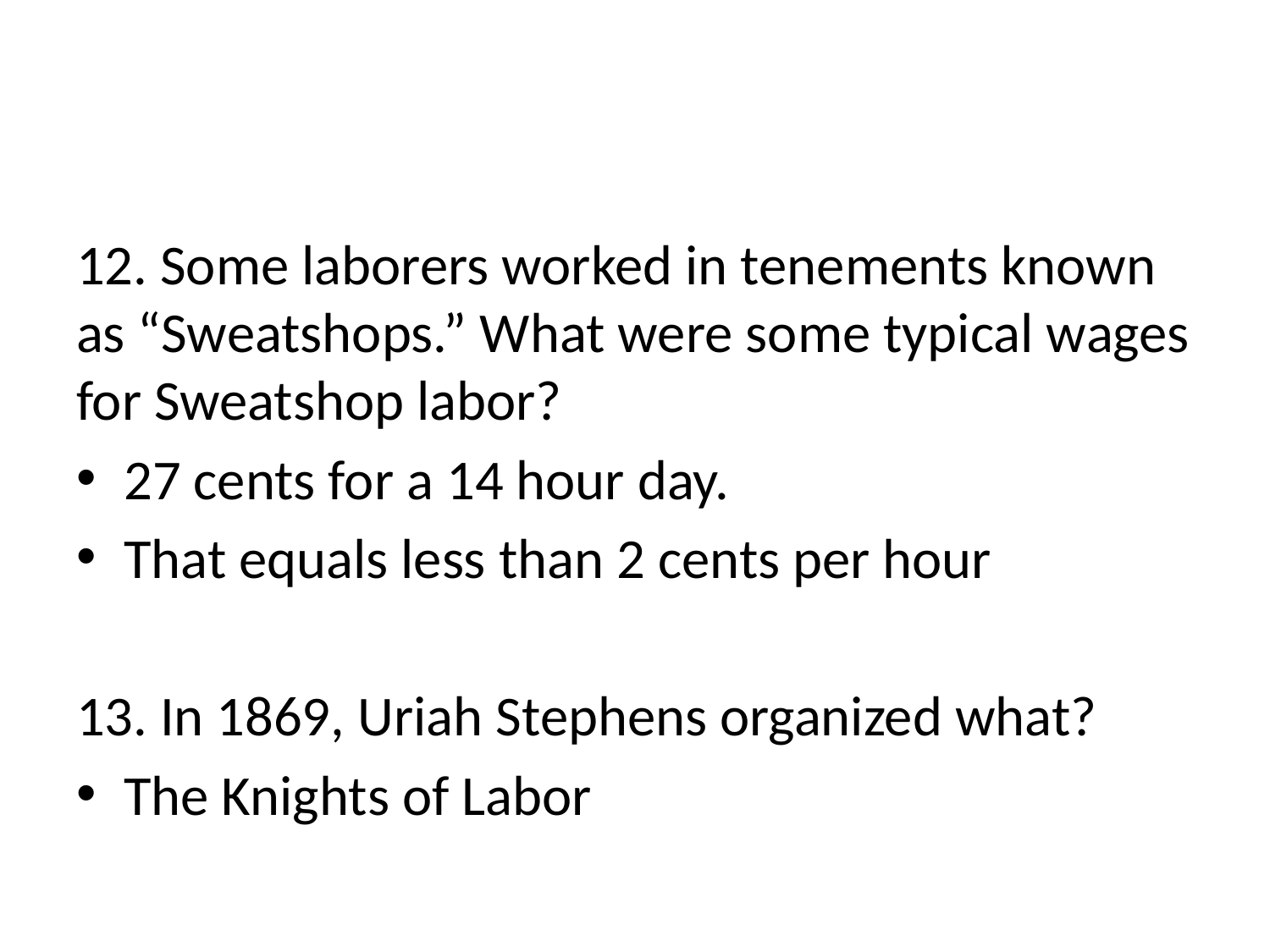

#
12. Some laborers worked in tenements known as “Sweatshops.” What were some typical wages for Sweatshop labor?
27 cents for a 14 hour day.
That equals less than 2 cents per hour

13. In 1869, Uriah Stephens organized what?
The Knights of Labor